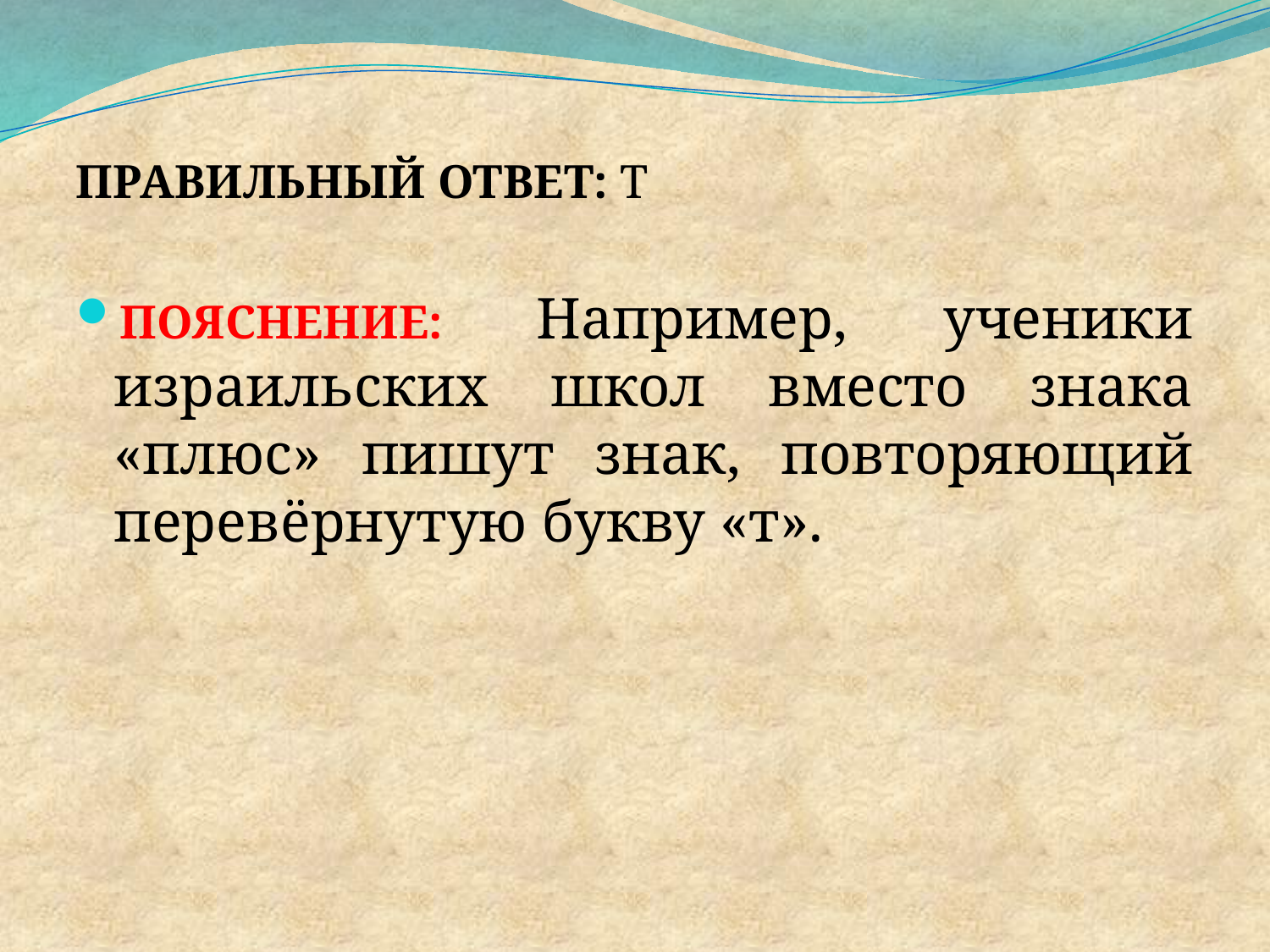

ПРАВИЛЬНЫЙ ОТВЕТ: Т

ПОЯСНЕНИЕ: Например, ученики израильских школ вместо знака «плюс» пишут знак, повторяющий перевёрнутую букву «т».